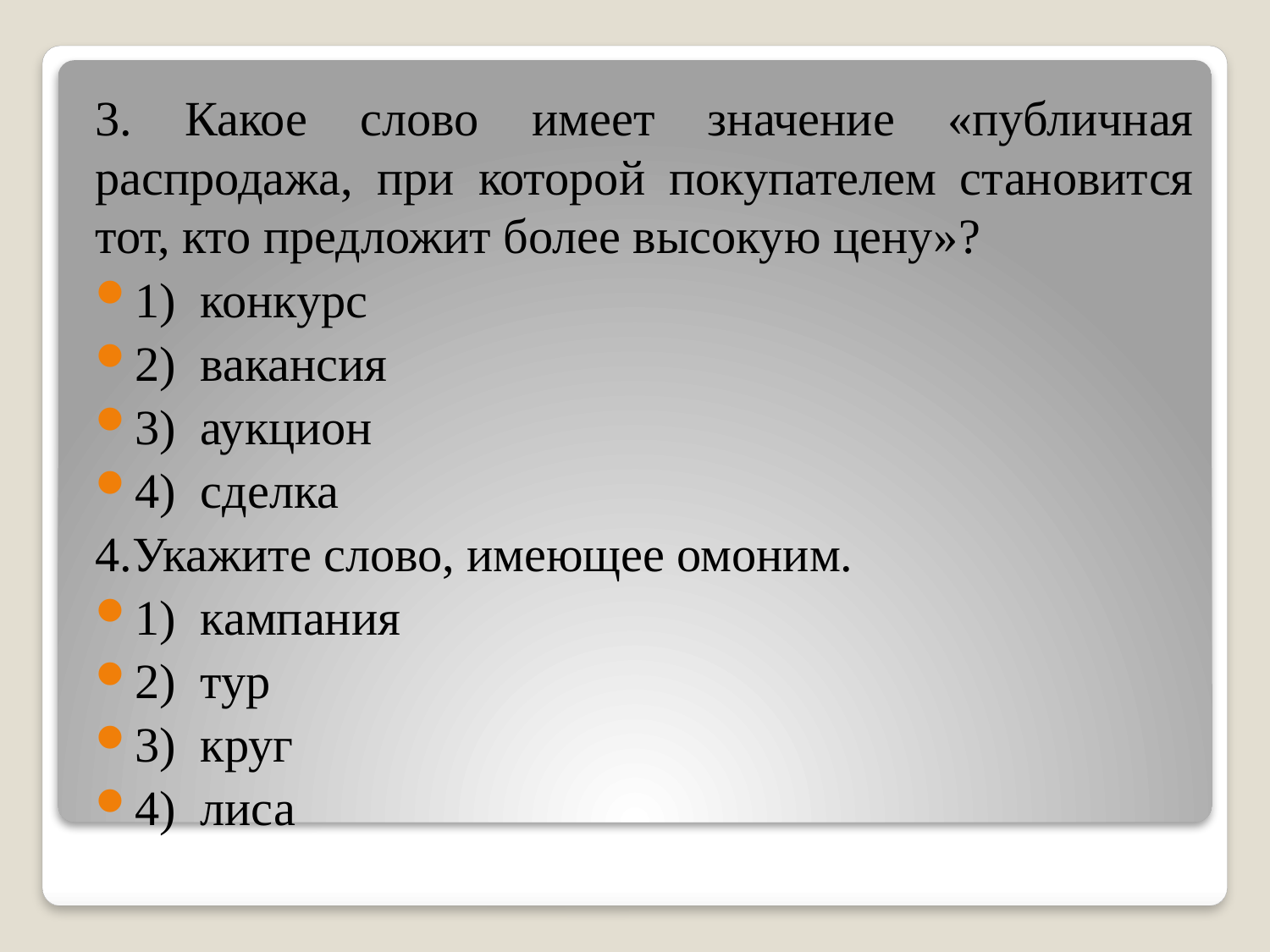

3. Какое слово имеет значение «публичная распродажа, при которой покупателем становится тот, кто предложит более высокую цену»?
1)  конкурс
2)  вакансия
3)  аукцион
4)  сделка
4.Укажите слово, имеющее омоним.
1)  кампания
2)  тур
3)  круг
4)  лиса